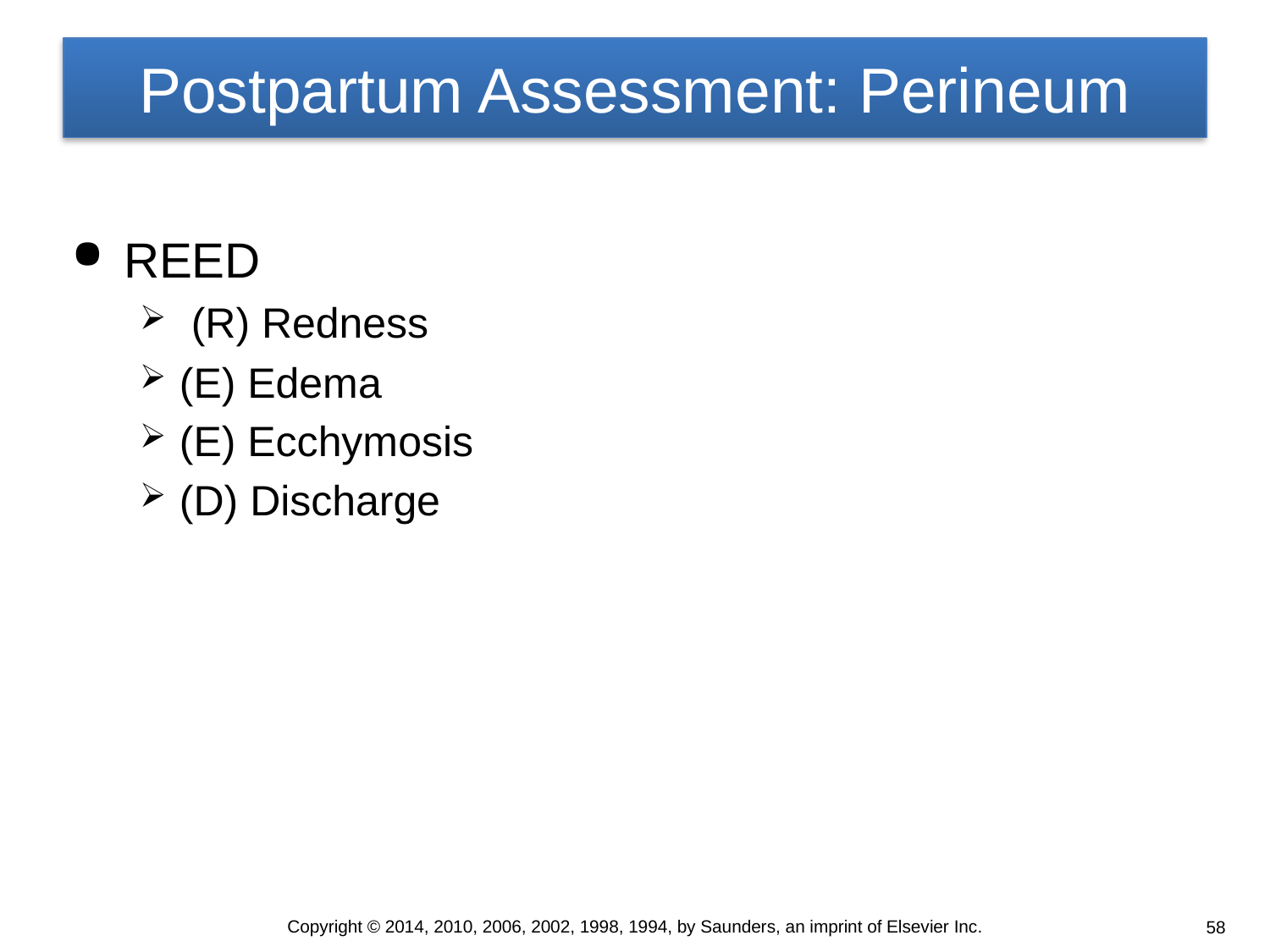

# Postpartum Assessment: Perineum
REED
 (R) Redness
(E) Edema
(E) Ecchymosis
(D) Discharge

Copyright © 2014, 2010, 2006, 2002, 1998, 1994, by Saunders, an imprint of Elsevier Inc.
58